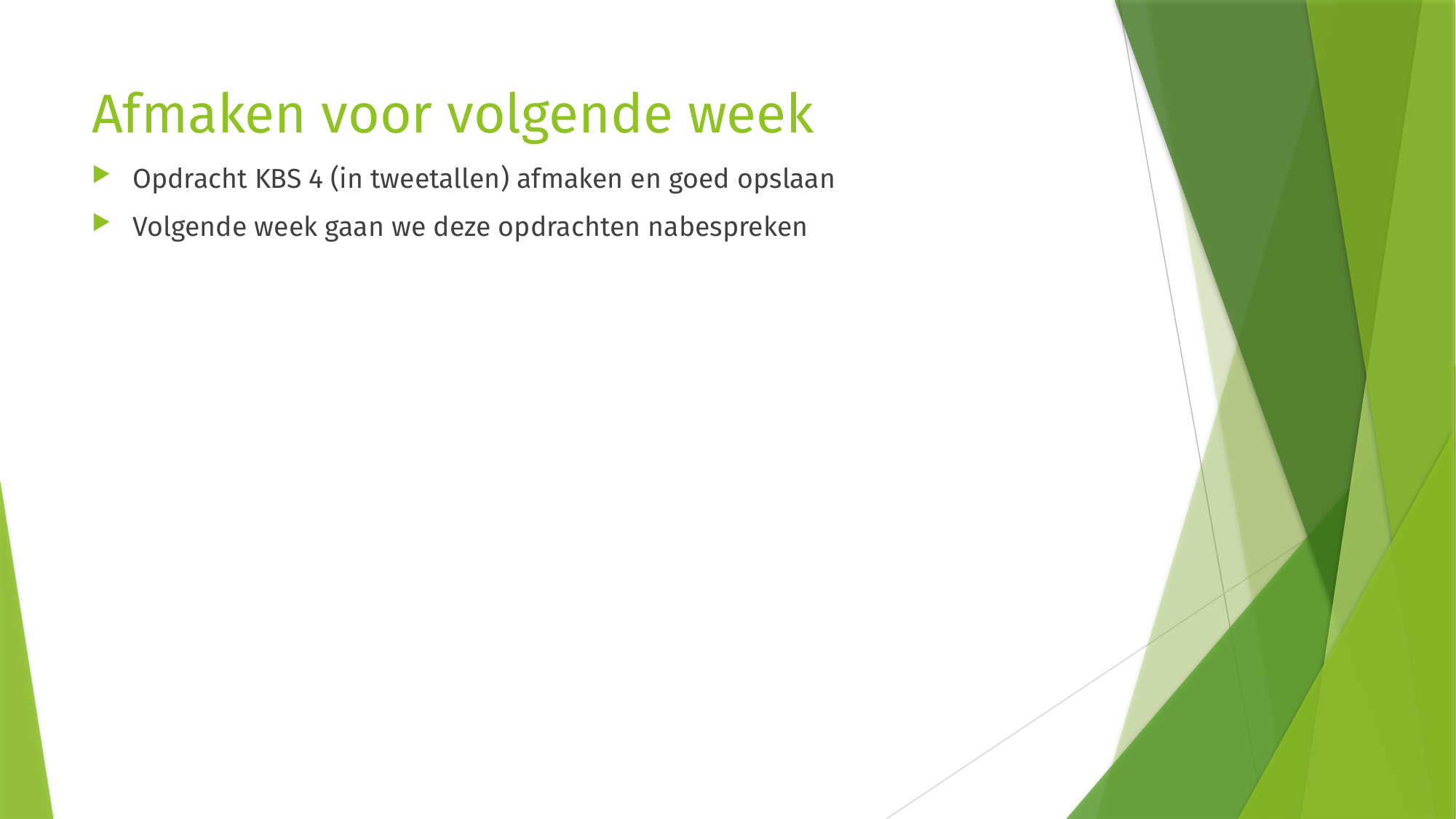

# Afmaken voor volgende week
Opdracht KBS 4 (in tweetallen) afmaken en goed opslaan
Volgende week gaan we deze opdrachten nabespreken